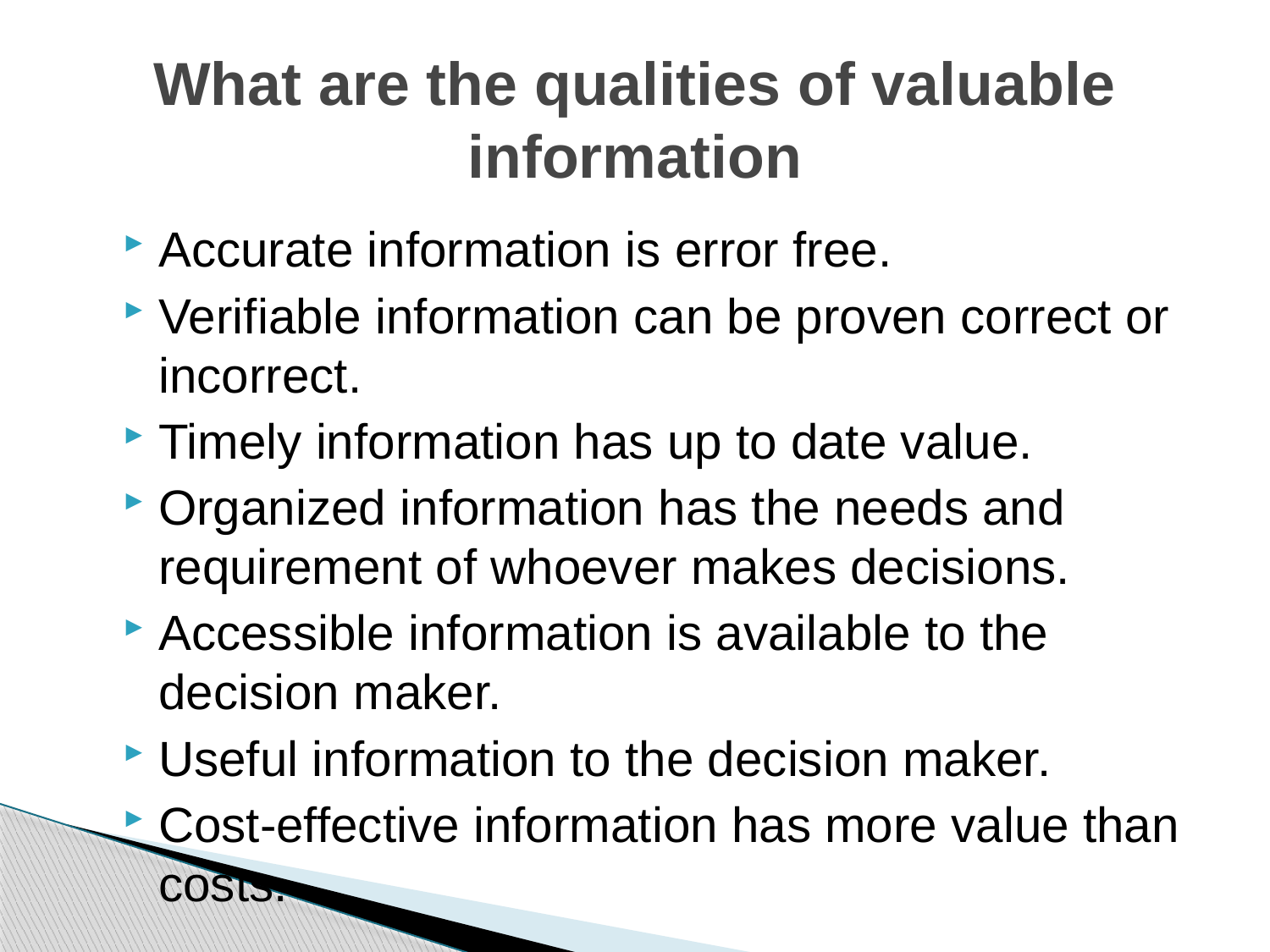

# What are the qualities of valuable information
Accurate information is error free.
Verifiable information can be proven correct or incorrect.
Timely information has up to date value.
Organized information has the needs and requirement of whoever makes decisions.
Accessible information is available to the decision maker.
Useful information to the decision maker.
Cost-effective information has more value than costs.